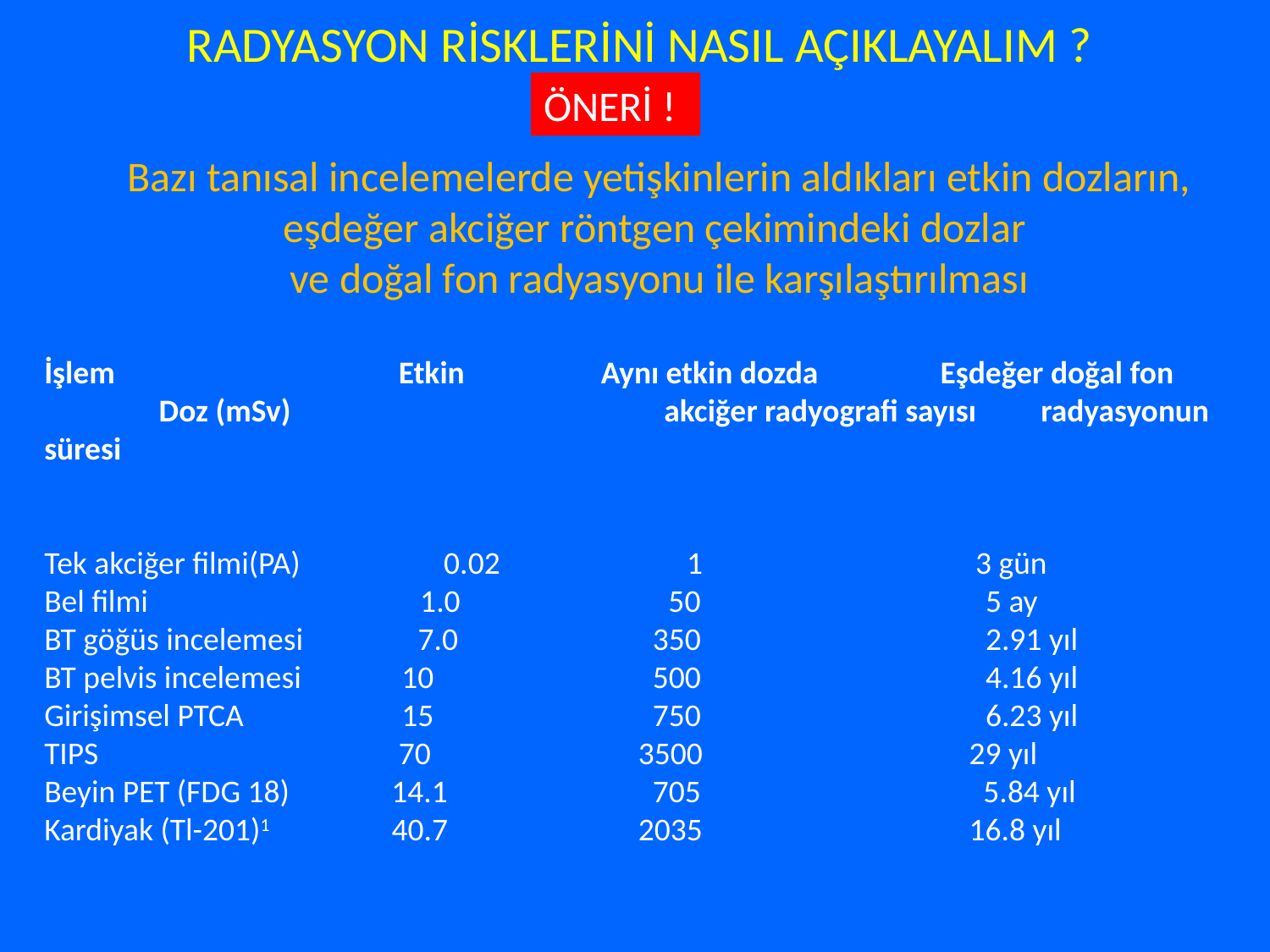

RADYASYON RİSKLERİNİ NASIL AÇIKLAYALIM ?
ÖNERİ !
 Bazı tanısal incelemelerde yetişkinlerin aldıkları etkin dozların,
eşdeğer akciğer röntgen çekimindeki dozlar
ve doğal fon radyasyonu ile karşılaştırılması
İşlem 		              Etkin                   Aynı etkin dozda 	 Eşdeğer doğal fon                            Doz (mSv)                                                    akciğer radyografi sayısı         radyasyonun süresi

Tek akciğer filmi(PA)                    0.02                          1                                      3 gün
Bel filmi		                 1.0                             50  	                         5 ay
BT göğüs incelemesi                7.0	              350	                         2.91 yıl
BT pelvis incelemesi              10	              500	                         4.16 yıl
Girişimsel PTCA                      15	              750	                         6.23 yıl
TIPS		              70	            3500		     29 yıl
Beyin PET (FDG 18)	             14.1	              705		       5.84 yıl
Kardiyak (Tl-201)1                 40.7	            2035		     16.8 yıl